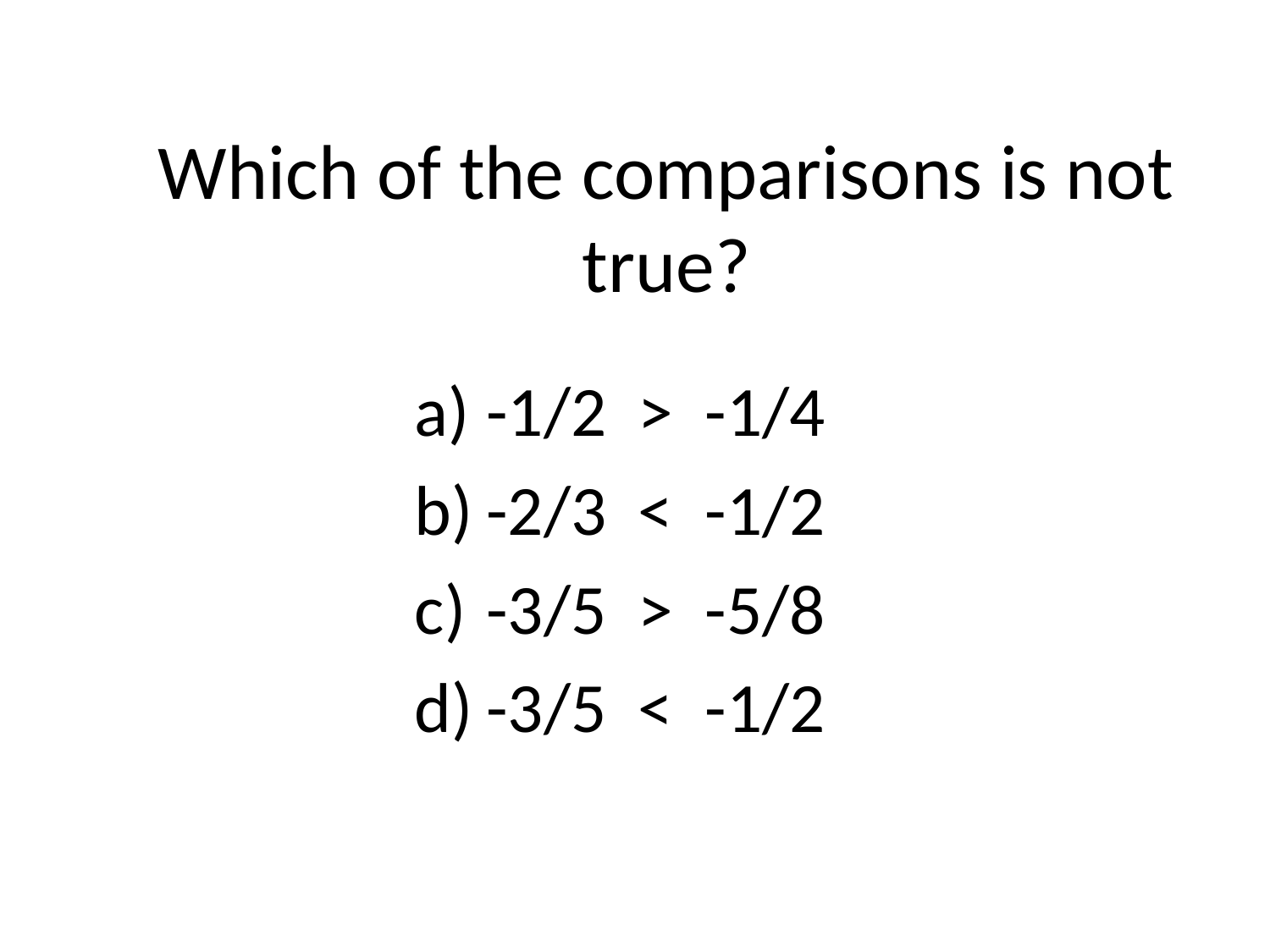

# Which of the comparisons is not true?
-1/2  >  -1/4
-2/3  <  -1/2
-3/5  >  -5/8
-3/5  <  -1/2